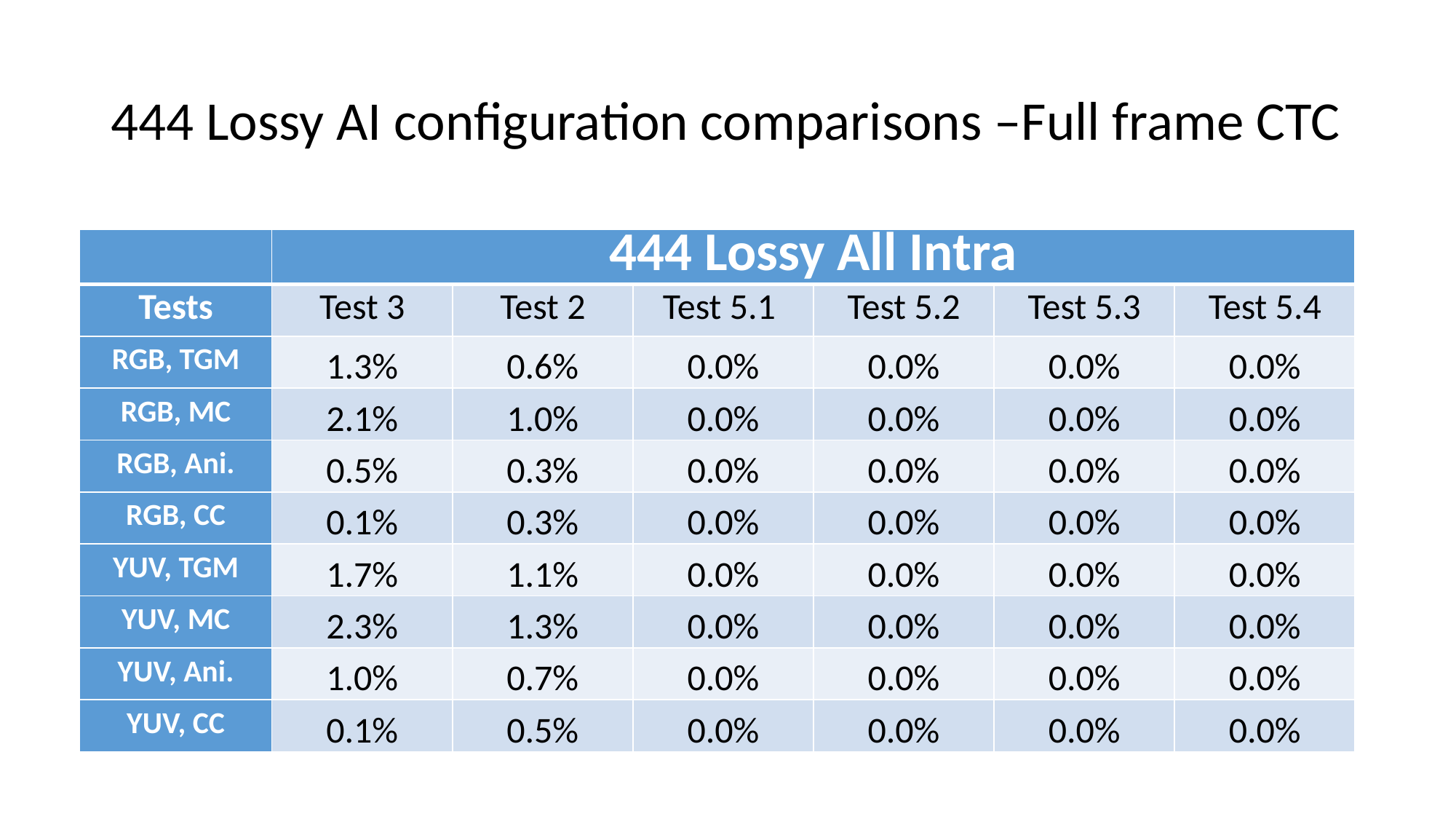

# 444 Lossy AI configuration comparisons –Full frame CTC
|  | 444 Lossy All Intra |  |  |  |  |  |
| --- | --- | --- | --- | --- | --- | --- |
| Tests | Test 3 | Test 2 | Test 5.1 | Test 5.2 | Test 5.3 | Test 5.4 |
| RGB, TGM | 1.3% | 0.6% | 0.0% | 0.0% | 0.0% | 0.0% |
| RGB, MC | 2.1% | 1.0% | 0.0% | 0.0% | 0.0% | 0.0% |
| RGB, Ani. | 0.5% | 0.3% | 0.0% | 0.0% | 0.0% | 0.0% |
| RGB, CC | 0.1% | 0.3% | 0.0% | 0.0% | 0.0% | 0.0% |
| YUV, TGM | 1.7% | 1.1% | 0.0% | 0.0% | 0.0% | 0.0% |
| YUV, MC | 2.3% | 1.3% | 0.0% | 0.0% | 0.0% | 0.0% |
| YUV, Ani. | 1.0% | 0.7% | 0.0% | 0.0% | 0.0% | 0.0% |
| YUV, CC | 0.1% | 0.5% | 0.0% | 0.0% | 0.0% | 0.0% |